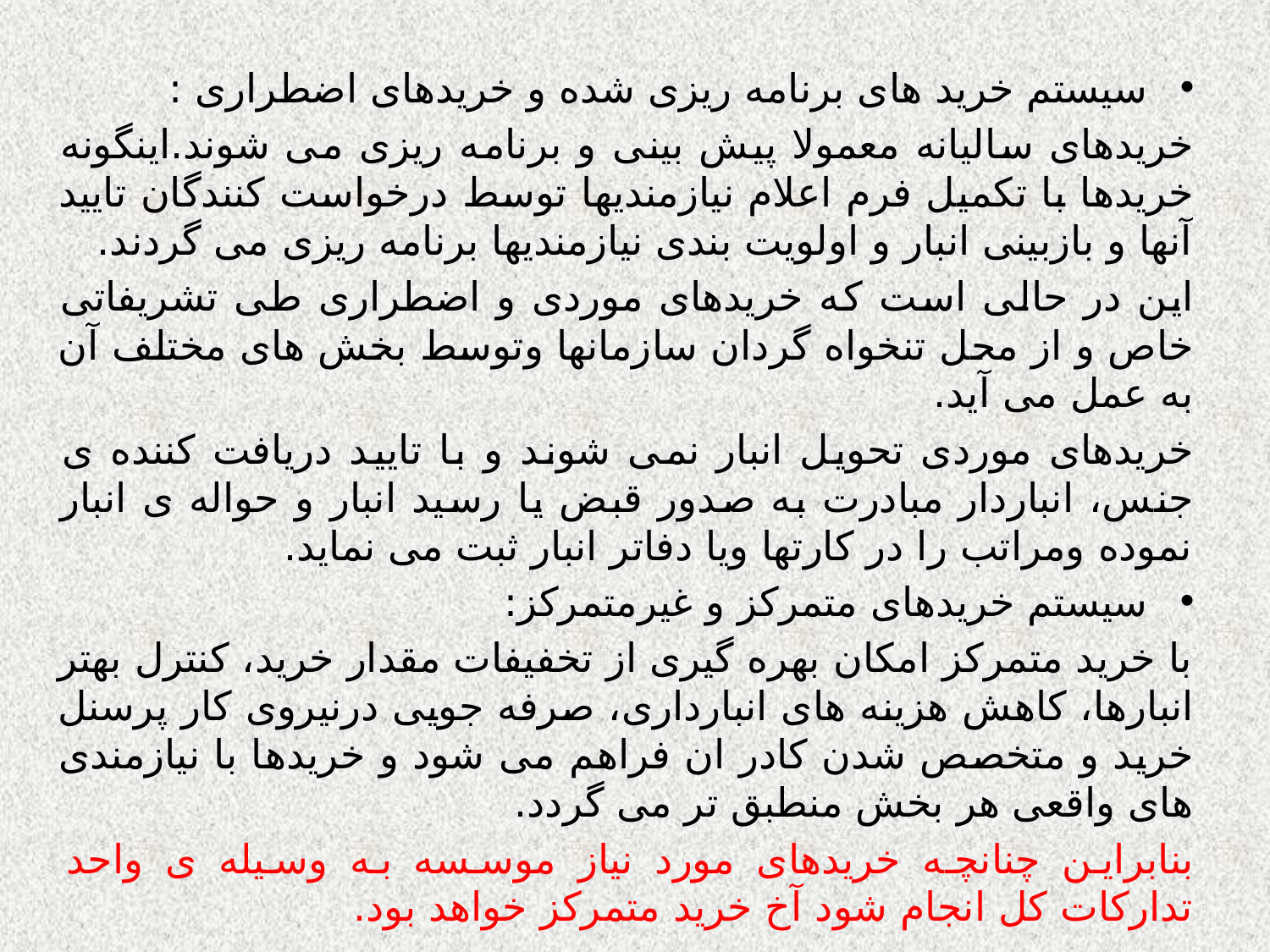

سیستم خرید های برنامه ریزی شده و خریدهای اضطراری :
خریدهای سالیانه معمولا پیش بینی و برنامه ریزی می شوند.اینگونه خریدها با تکمیل فرم اعلام نیازمندیها توسط درخواست کنندگان تایید آنها و بازبینی انبار و اولویت بندی نیازمندیها برنامه ریزی می گردند.
این در حالی است که خریدهای موردی و اضطراری طی تشریفاتی خاص و از محل تنخواه گردان سازمانها وتوسط بخش های مختلف آن به عمل می آید.
خریدهای موردی تحویل انبار نمی شوند و با تایید دریافت کننده ی جنس، انباردار مبادرت به صدور قبض یا رسید انبار و حواله ی انبار نموده ومراتب را در کارتها ویا دفاتر انبار ثبت می نماید.
سیستم خریدهای متمرکز و غیرمتمرکز:
با خرید متمرکز امکان بهره گیری از تخفیفات مقدار خرید، کنترل بهتر انبارها، کاهش هزینه های انبارداری، صرفه جویی درنیروی کار پرسنل خرید و متخصص شدن کادر ان فراهم می شود و خریدها با نیازمندی های واقعی هر بخش منطبق تر می گردد.
بنابراین چنانچه خریدهای مورد نیاز موسسه به وسیله ی واحد تدارکات کل انجام شود آخ خرید متمرکز خواهد بود.